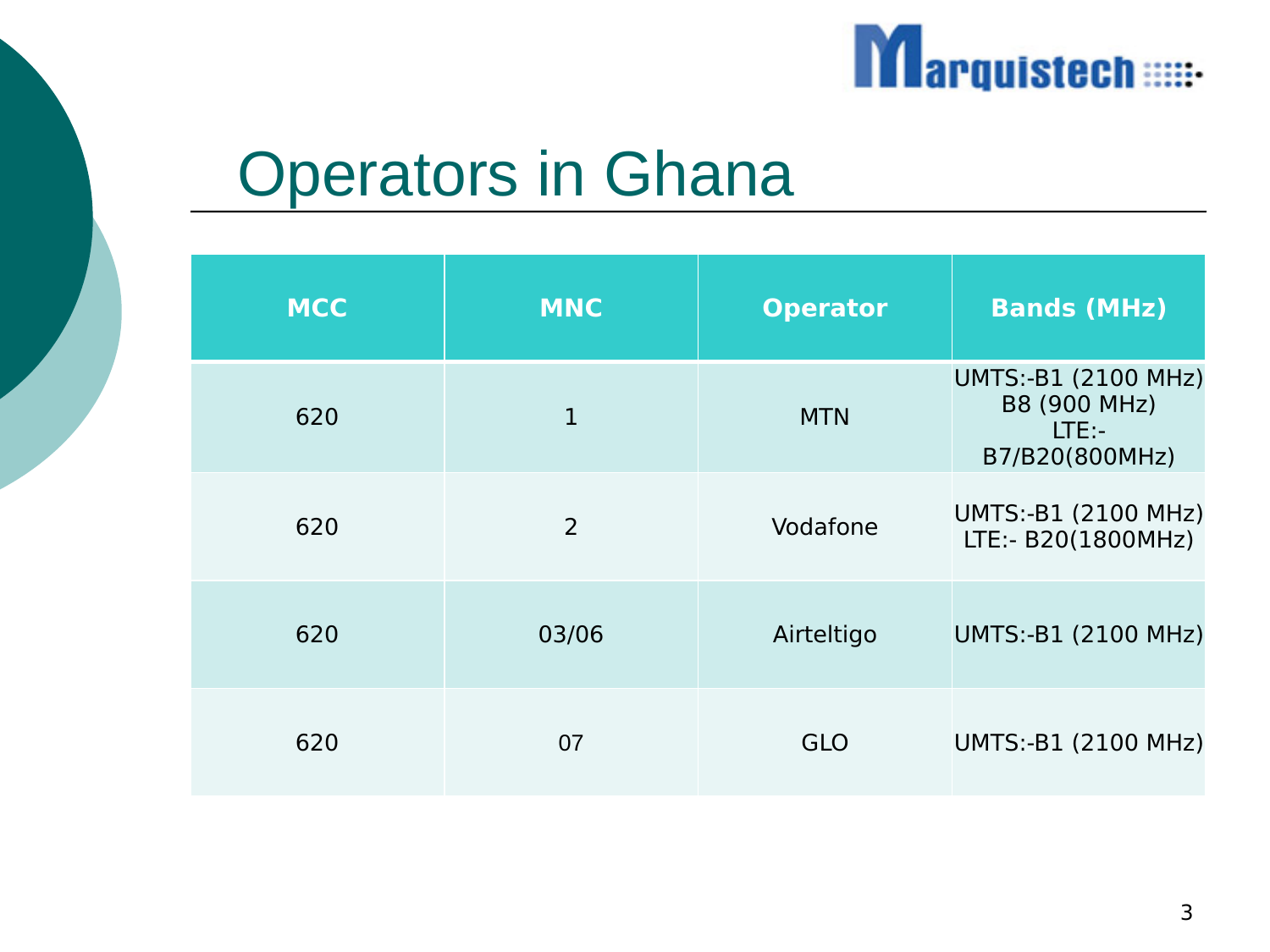

Operators in Ghana
| MCC | MNC | Operator | Bands (MHz) |
| --- | --- | --- | --- |
| 620 | 1 | MTN | UMTS:-B1 (2100 MHz) B8 (900 MHz) LTE:- B7/B20(800MHz) |
| 620 | 2 | Vodafone | UMTS:-B1 (2100 MHz) LTE:- B20(1800MHz) |
| 620 | 03/06 | Airteltigo | UMTS:-B1 (2100 MHz) |
| 620 | 07 | GLO | UMTS:-B1 (2100 MHz) |
#

3